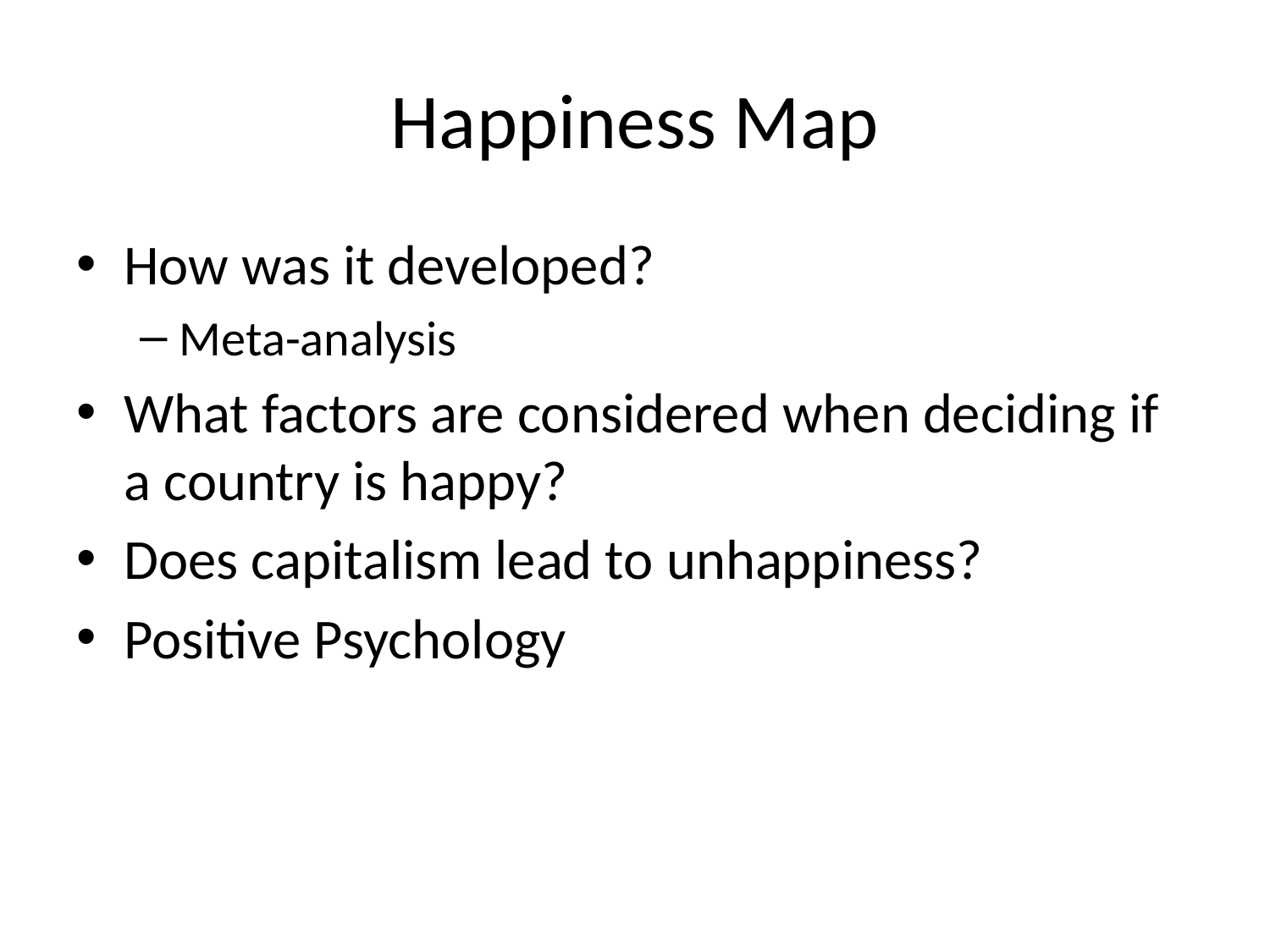

# Happiness Map
How was it developed?
Meta-analysis
What factors are considered when deciding if a country is happy?
Does capitalism lead to unhappiness?
Positive Psychology